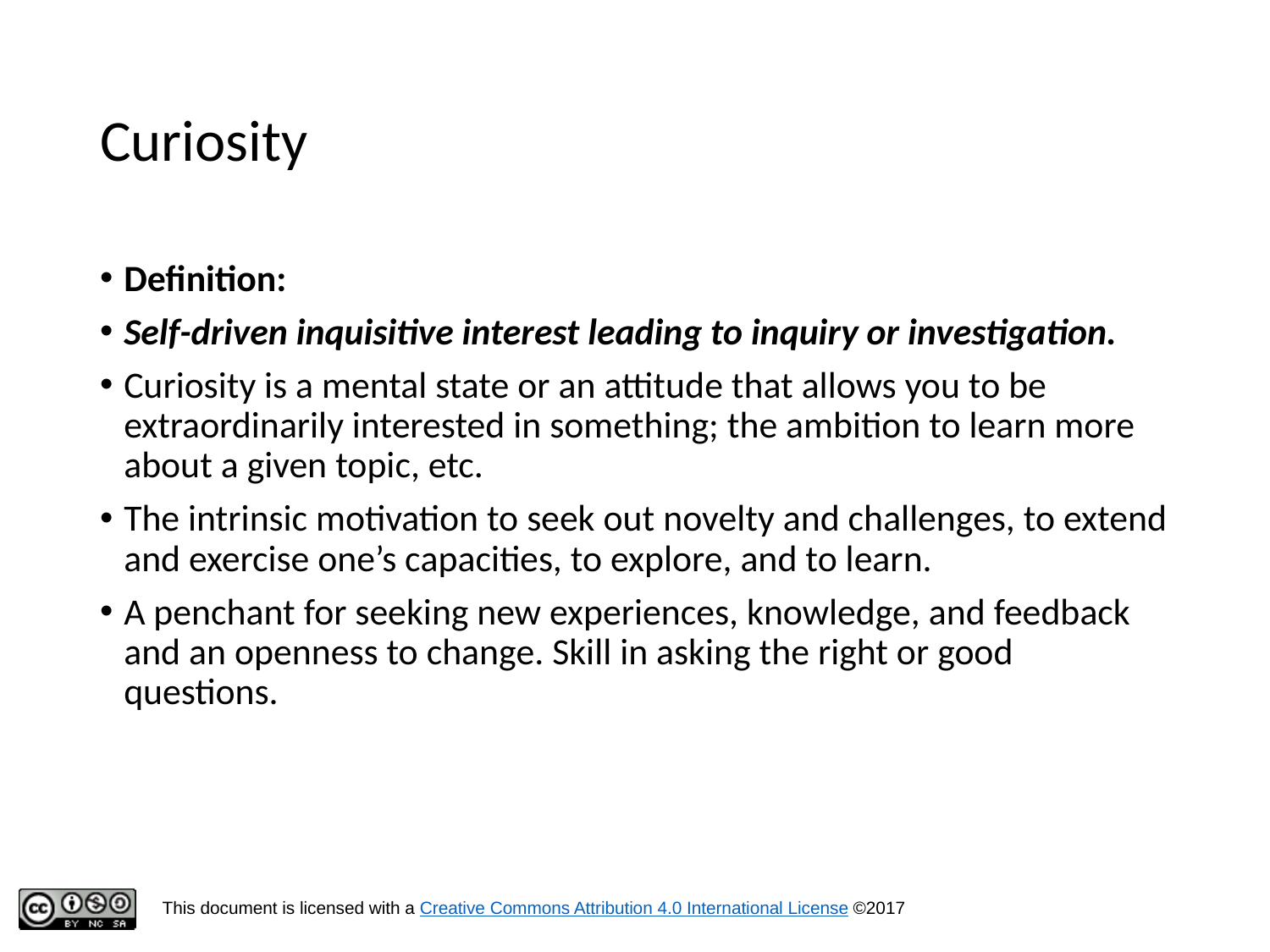

# Curiosity
Definition:
Self-driven inquisitive interest leading to inquiry or investigation.
Curiosity is a mental state or an attitude that allows you to be extraordinarily interested in something; the ambition to learn more about a given topic, etc.
The intrinsic motivation to seek out novelty and challenges, to extend and exercise one’s capacities, to explore, and to learn.
A penchant for seeking new experiences, knowledge, and feedback and an openness to change. Skill in asking the right or good questions.